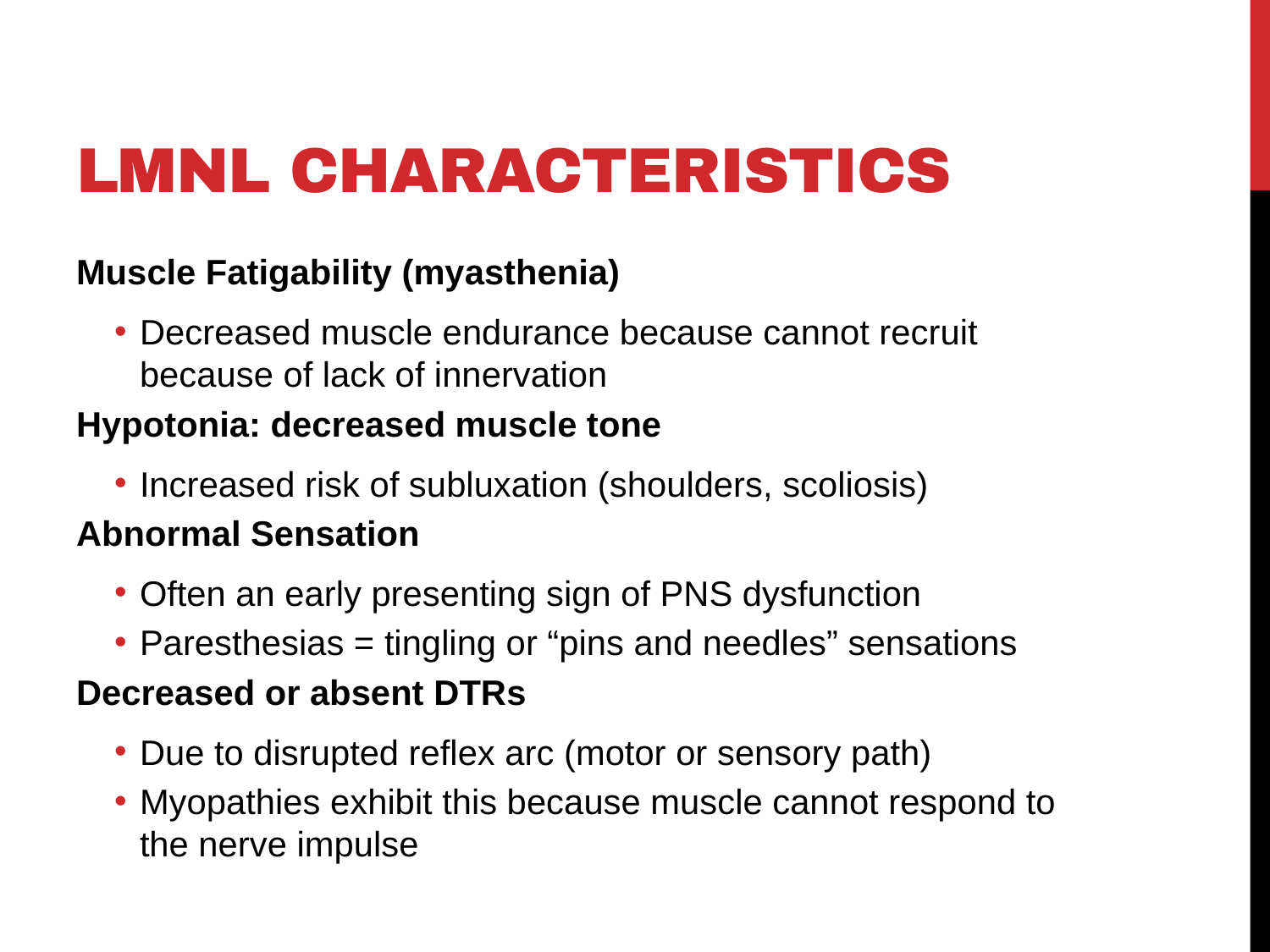

# LMNL Characteristics
Muscle Fatigability (myasthenia)
Decreased muscle endurance because cannot recruit because of lack of innervation
Hypotonia: decreased muscle tone
Increased risk of subluxation (shoulders, scoliosis)
Abnormal Sensation
Often an early presenting sign of PNS dysfunction
Paresthesias = tingling or “pins and needles” sensations
Decreased or absent DTRs
Due to disrupted reflex arc (motor or sensory path)
Myopathies exhibit this because muscle cannot respond to the nerve impulse